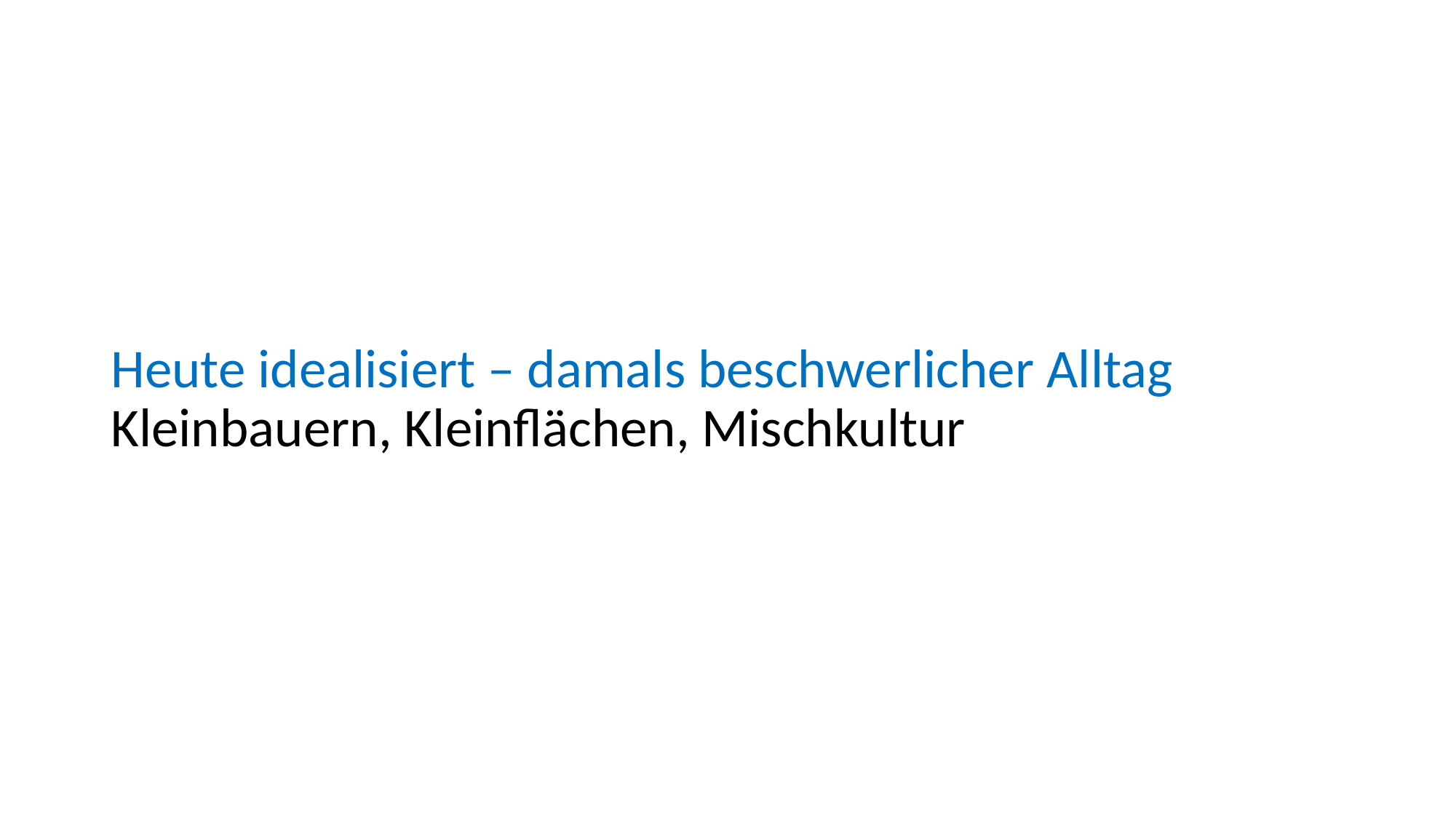

# Heute idealisiert – damals beschwerlicher Alltag Kleinbauern, Kleinflächen, Mischkultur